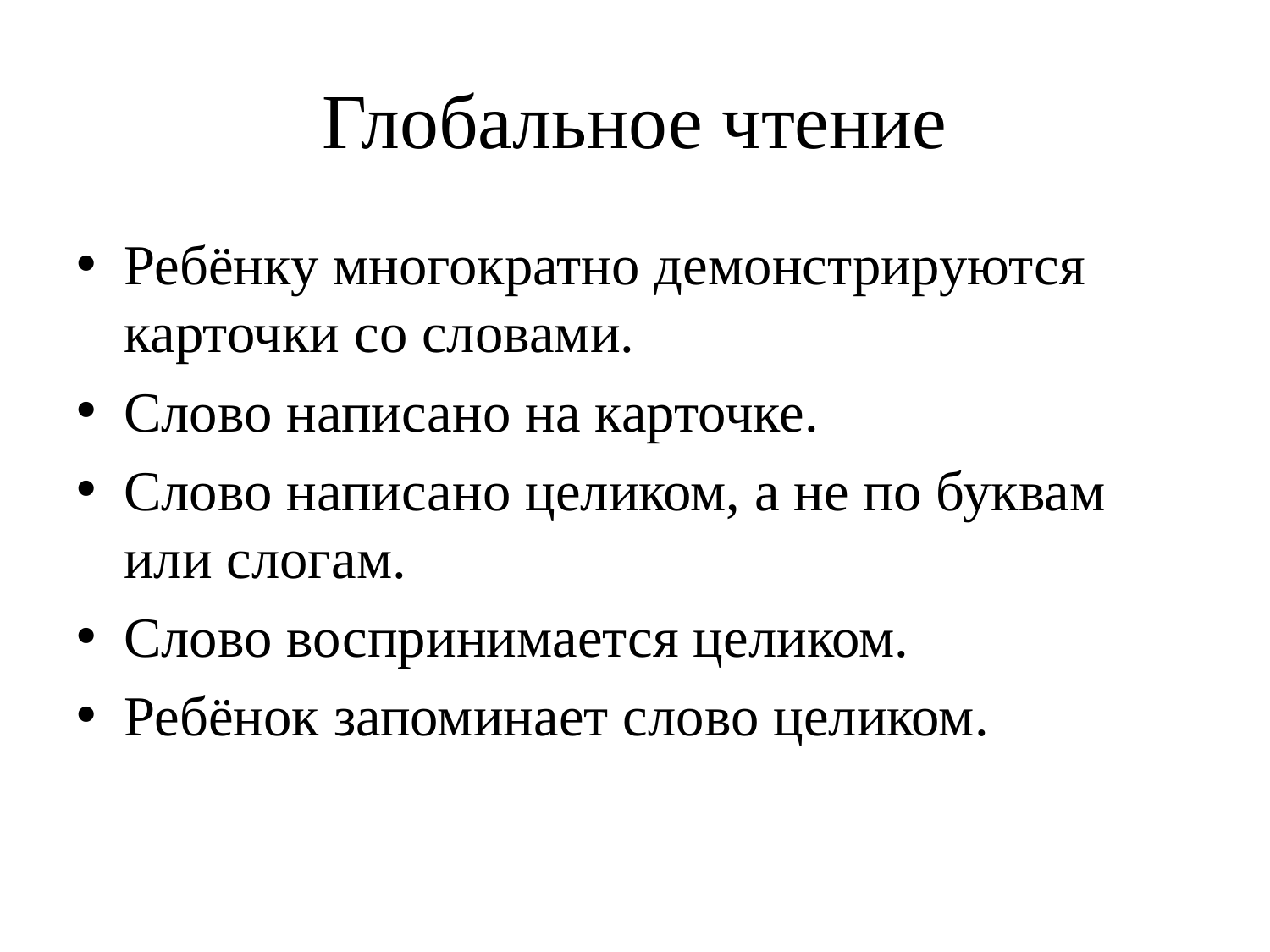

# Глобальное чтение
Ребёнку многократно демонстрируются карточки со словами.
Слово написано на карточке.
Слово написано целиком, а не по буквам или слогам.
Слово воспринимается целиком.
Ребёнок запоминает слово целиком.